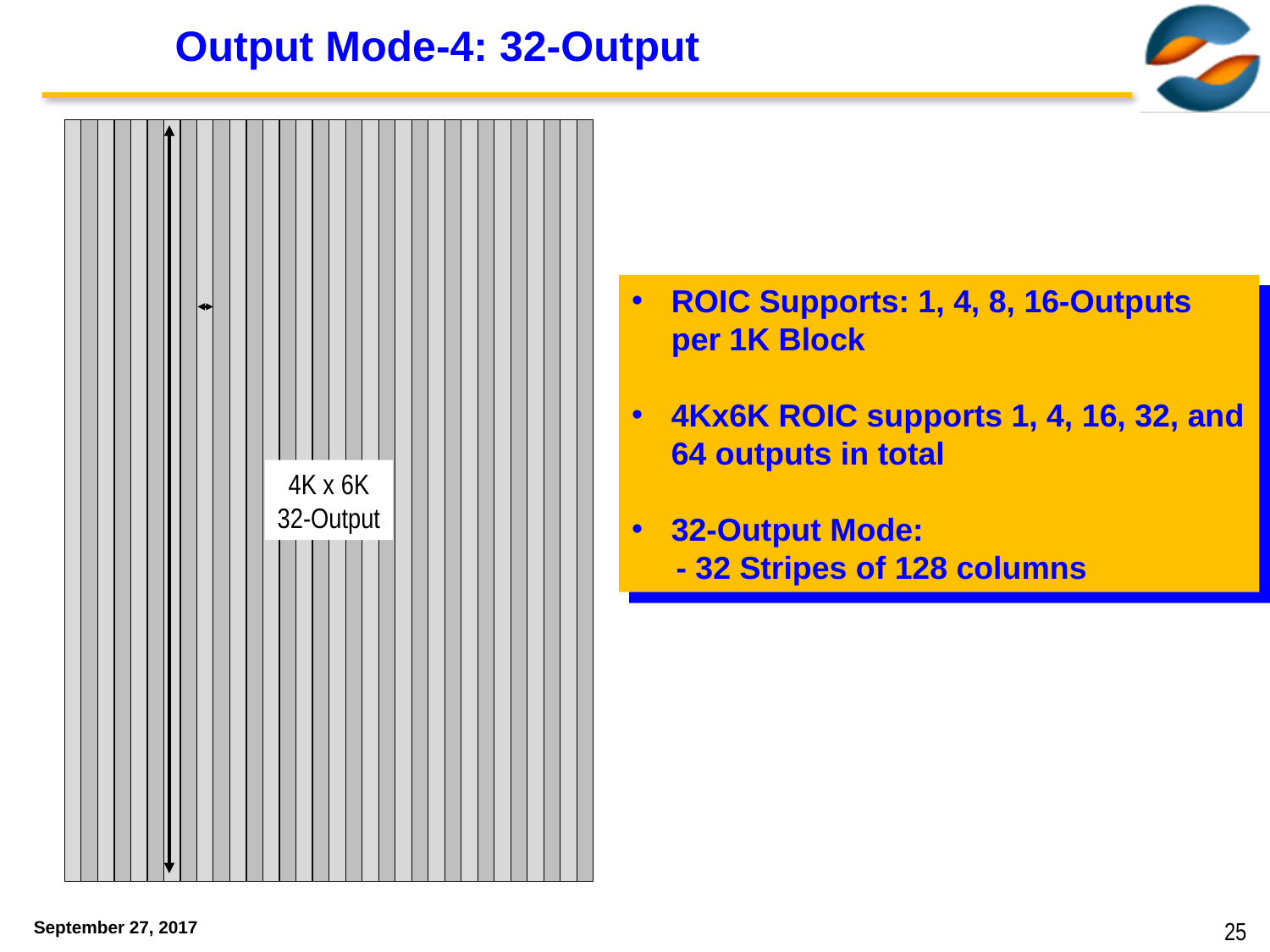

# Output Mode-4: 32-Output

ROIC Supports: 1, 4, 8, 16-Outputs per 1K Block

4Kx6K ROIC supports 1, 4, 16, 32, and 64 outputs in total

32-Output Mode:
     - 32 Stripes of 128 columns
4K x 6K
32-Output
September 27, 2017
25